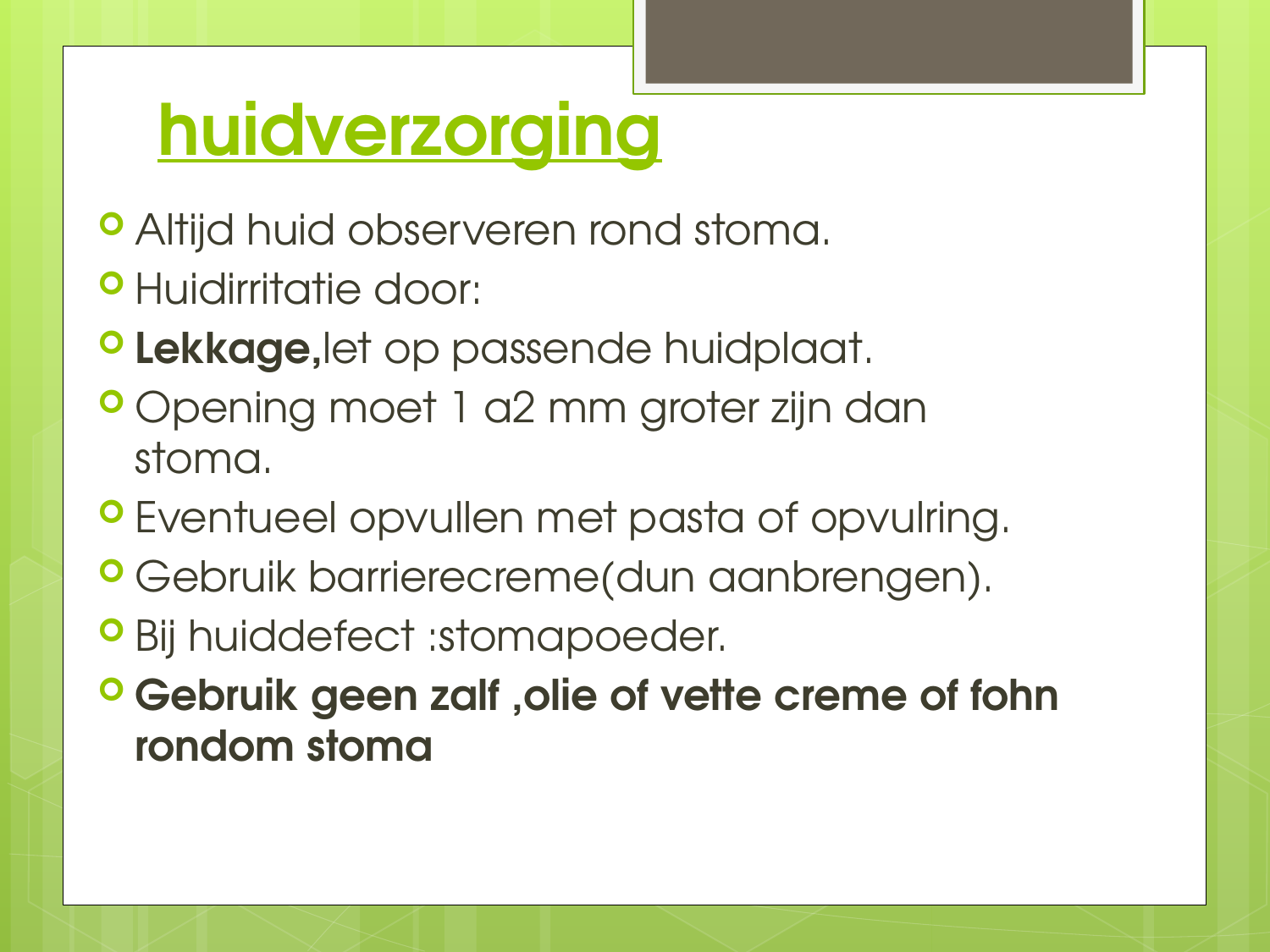

# huidverzorging
Altijd huid observeren rond stoma.
Huidirritatie door:
Lekkage,let op passende huidplaat.
Opening moet 1 a2 mm groter zijn dan stoma.
Eventueel opvullen met pasta of opvulring.
Gebruik barrierecreme(dun aanbrengen).
Bij huiddefect :stomapoeder.
Gebruik geen zalf ,olie of vette creme of fohn rondom stoma